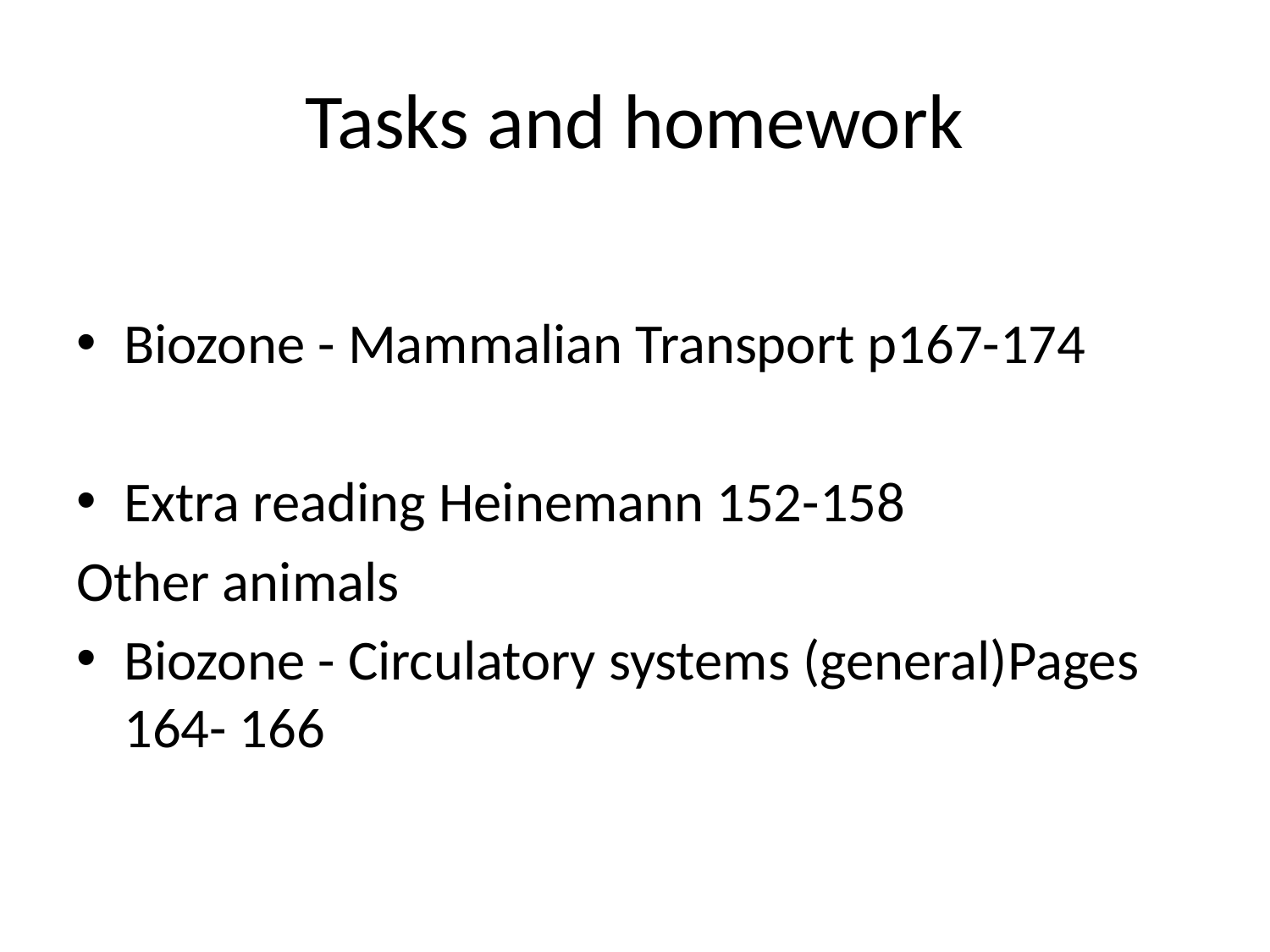

# Tasks and homework

Biozone - Mammalian Transport p167-174

Extra reading Heinemann 152-158
Other animals
Biozone - Circulatory systems (general)Pages 164- 166